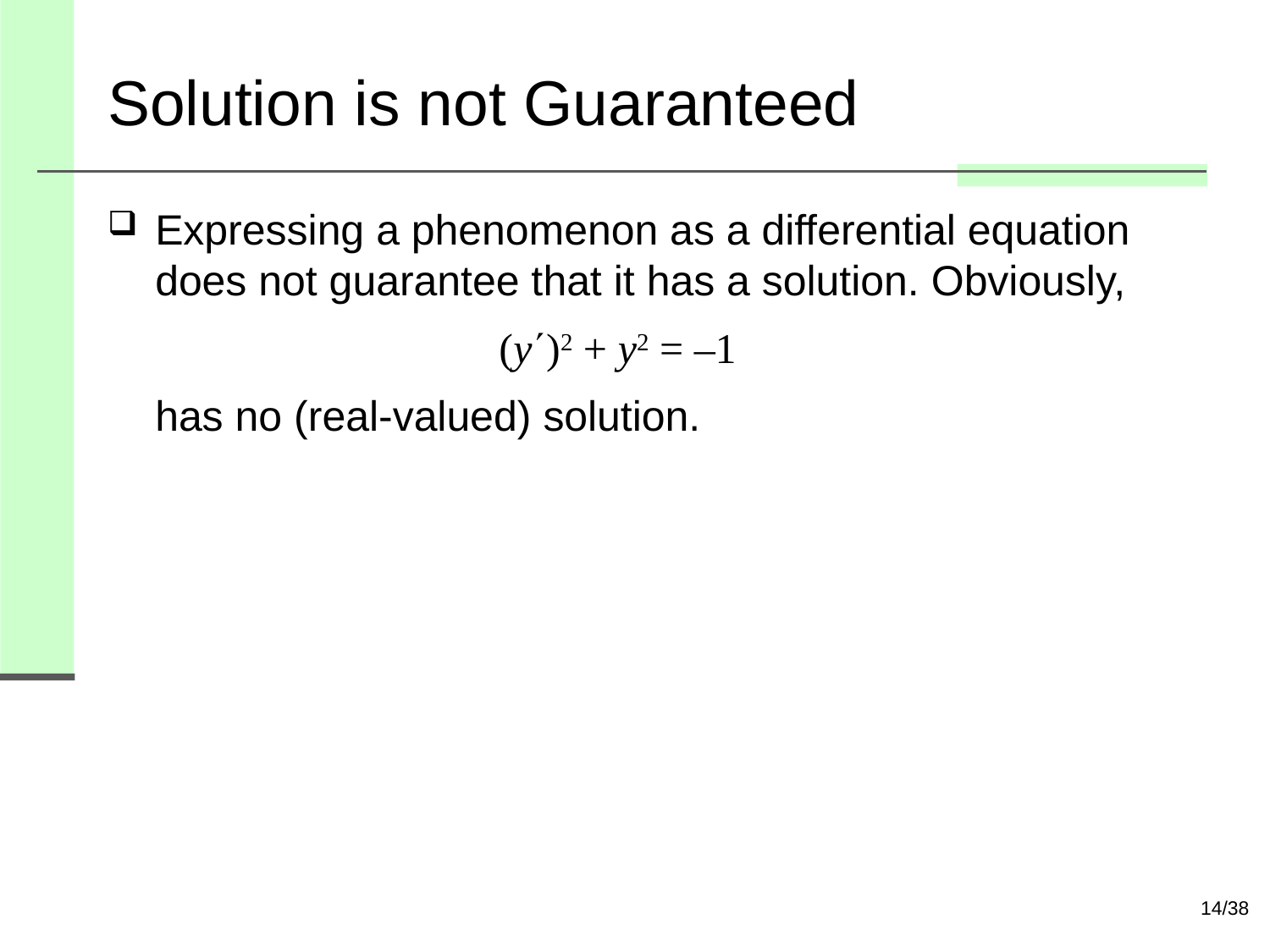

# Solution is not Guaranteed
Expressing a phenomenon as a differential equation does not guarantee that it has a solution. Obviously,
                             (y′)2 + y2 = –1
has no (real-valued) solution.
14